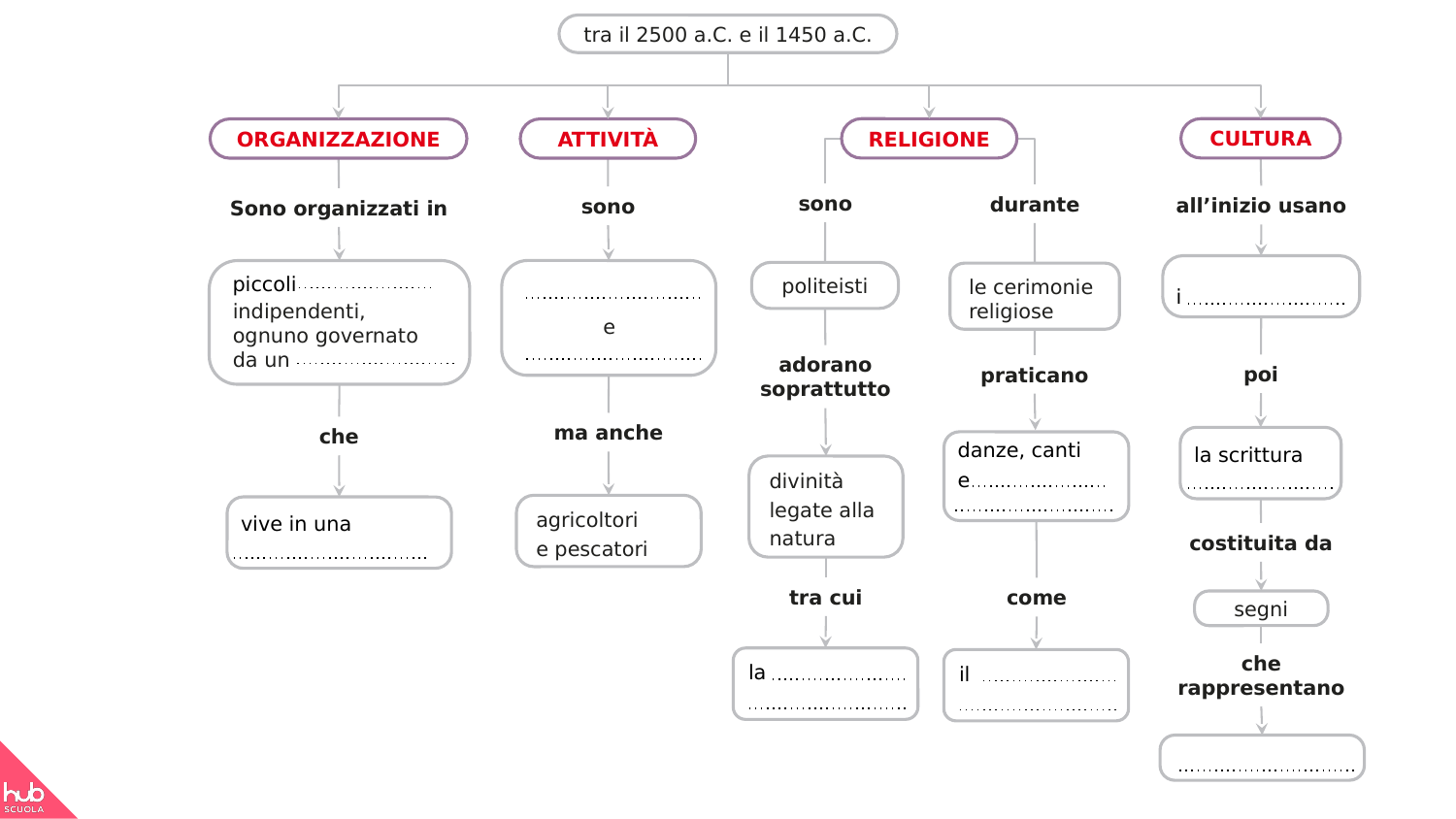

tra il 2500 a.C. e il 1450 a.C.
RELIGIONE
CULTURA
ATTIVITÀ
ORGANIZZAZIONE
sono
durante
all’inizio usano
sono
Sono organizzati in

i

piccoli
indipendenti,
ognuno governato
da un

e
politeisti
le cerimonie
religiose
adorano
soprattutto
poi
praticano
ma anche
che

la scrittura
danze, canti
e

divinità
legate alla
natura
agricoltori
e pescatori

vive in una
costituita da
tra cui
come
segni
che
rappresentano

la

il